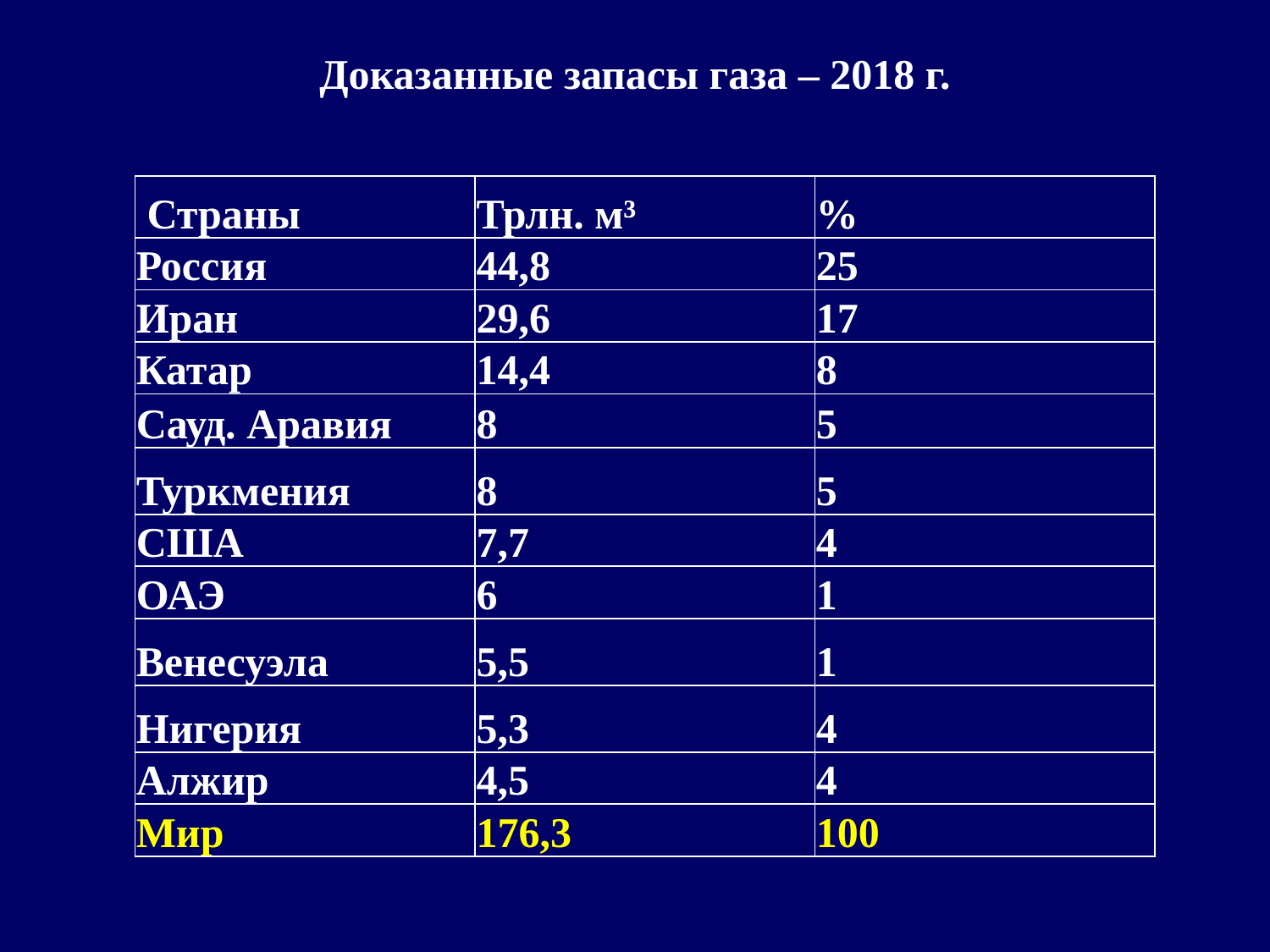

# Доказанные запасы газа – 2018 г.
| Страны | Трлн. м³ | % |
| --- | --- | --- |
| Россия | 44,8 | 25 |
| Иран | 29,6 | 17 |
| Катар | 14,4 | 8 |
| Сауд. Аравия | 8 | 5 |
| Туркмения | 8 | 5 |
| США | 7,7 | 4 |
| ОАЭ | 6 | 1 |
| Венесуэла | 5,5 | 1 |
| Нигерия | 5,3 | 4 |
| Алжир | 4,5 | 4 |
| Мир | 176,3 | 100 |